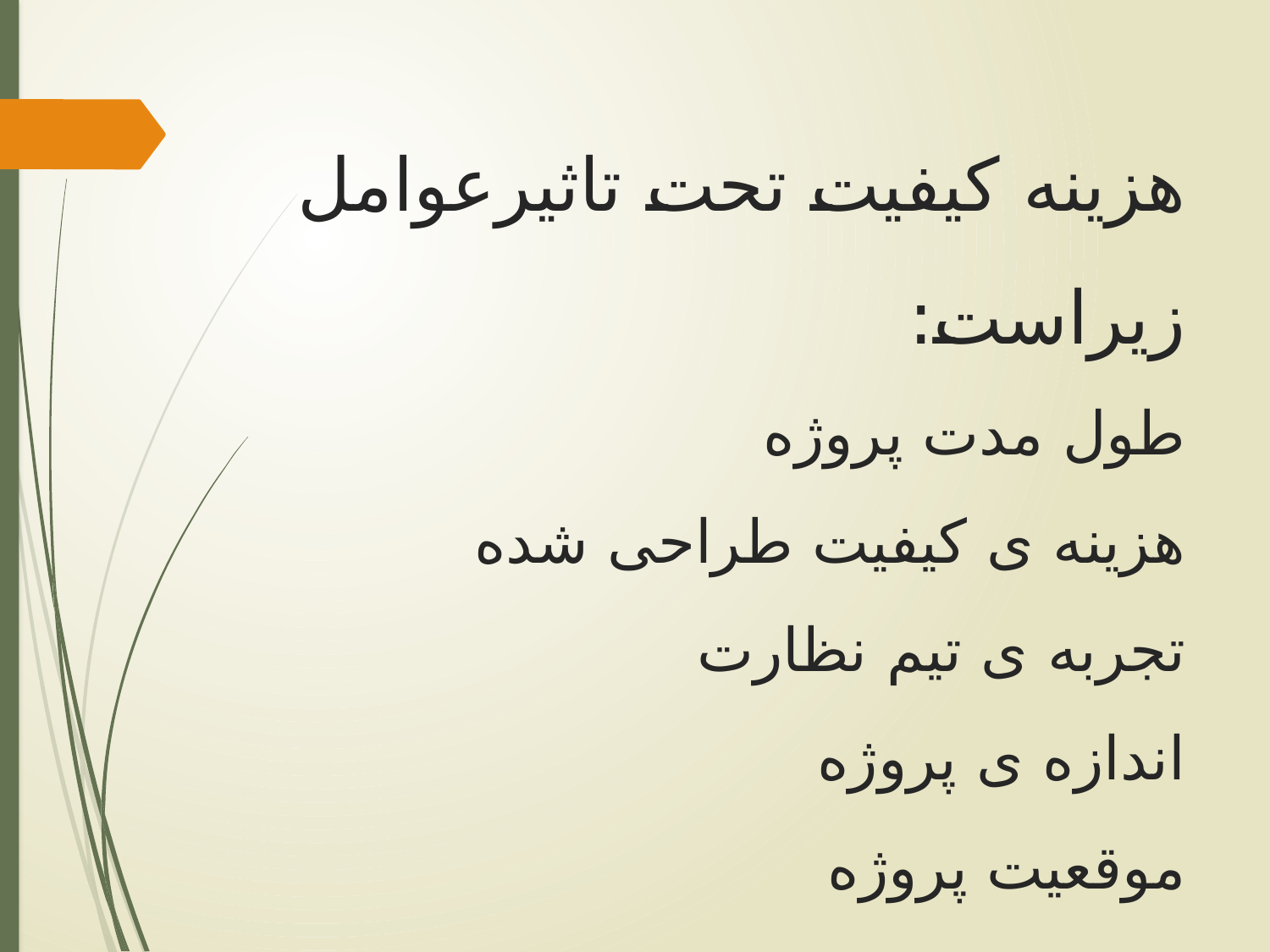

# هزینه کیفیت تحت تاثیرعوامل زیراست: طول مدت پروژه هزینه ی کیفیت طراحی شده تجربه ی تیم نظارت اندازه ی پروژه موقعیت پروژه